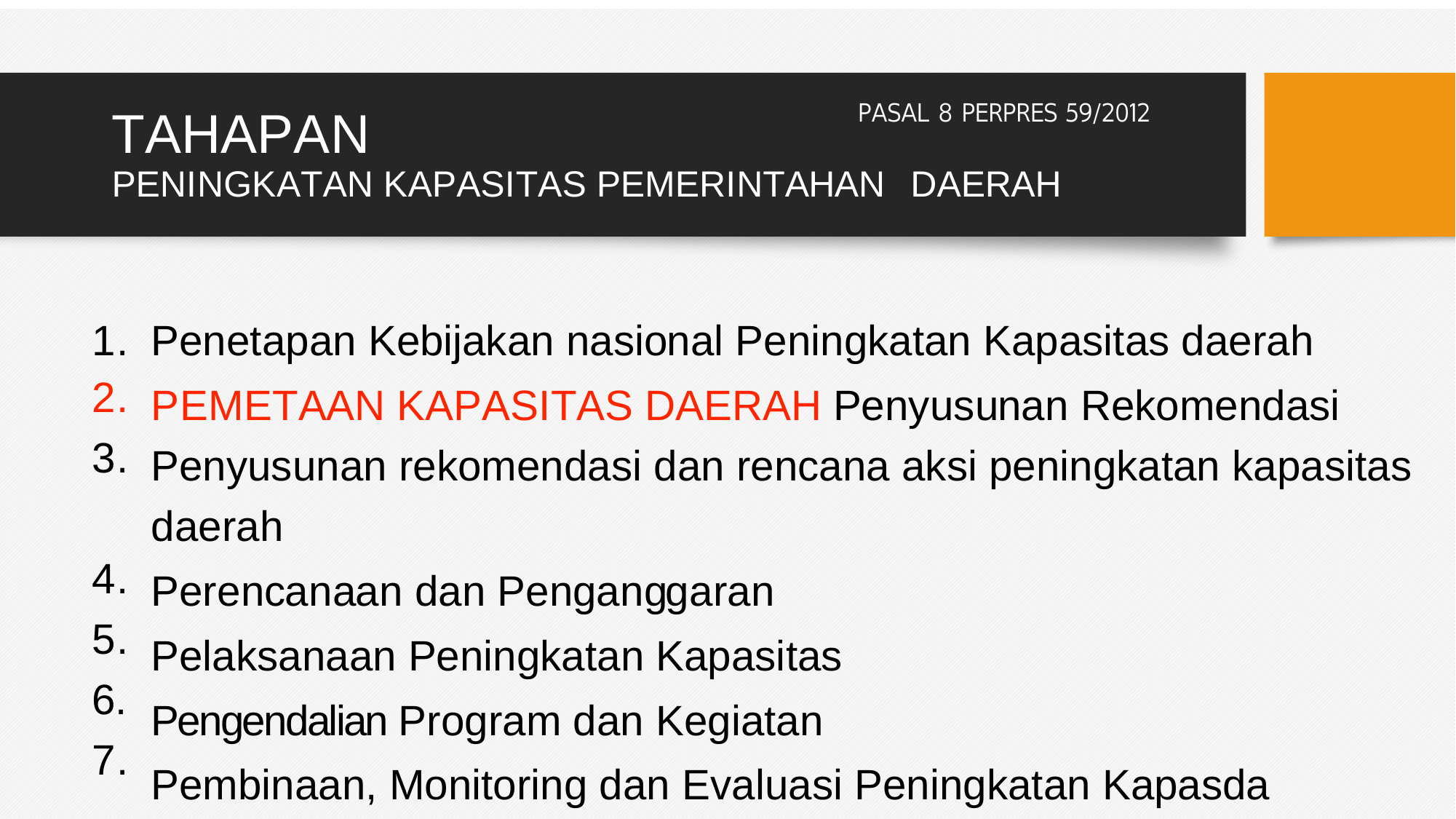

PASAL 8 PERPRES 59/2012
TAHAPAN
PENINGKATAN KAPASITAS PEMERINTAHAN
DAERAH

1.
2.
3.

4.
5.
6.
7.
Penetapan Kebijakan nasional Peningkatan Kapasitas daerah
PEMETAAN KAPASITAS DAERAH Penyusunan Rekomendasi Penyusunan rekomendasi dan rencana aksi peningkatan kapasitas daerah
Perencanaan dan Penganggaran
Pelaksanaan Peningkatan Kapasitas
Pengendalian Program dan Kegiatan
Pembinaan, Monitoring dan Evaluasi Peningkatan Kapasda